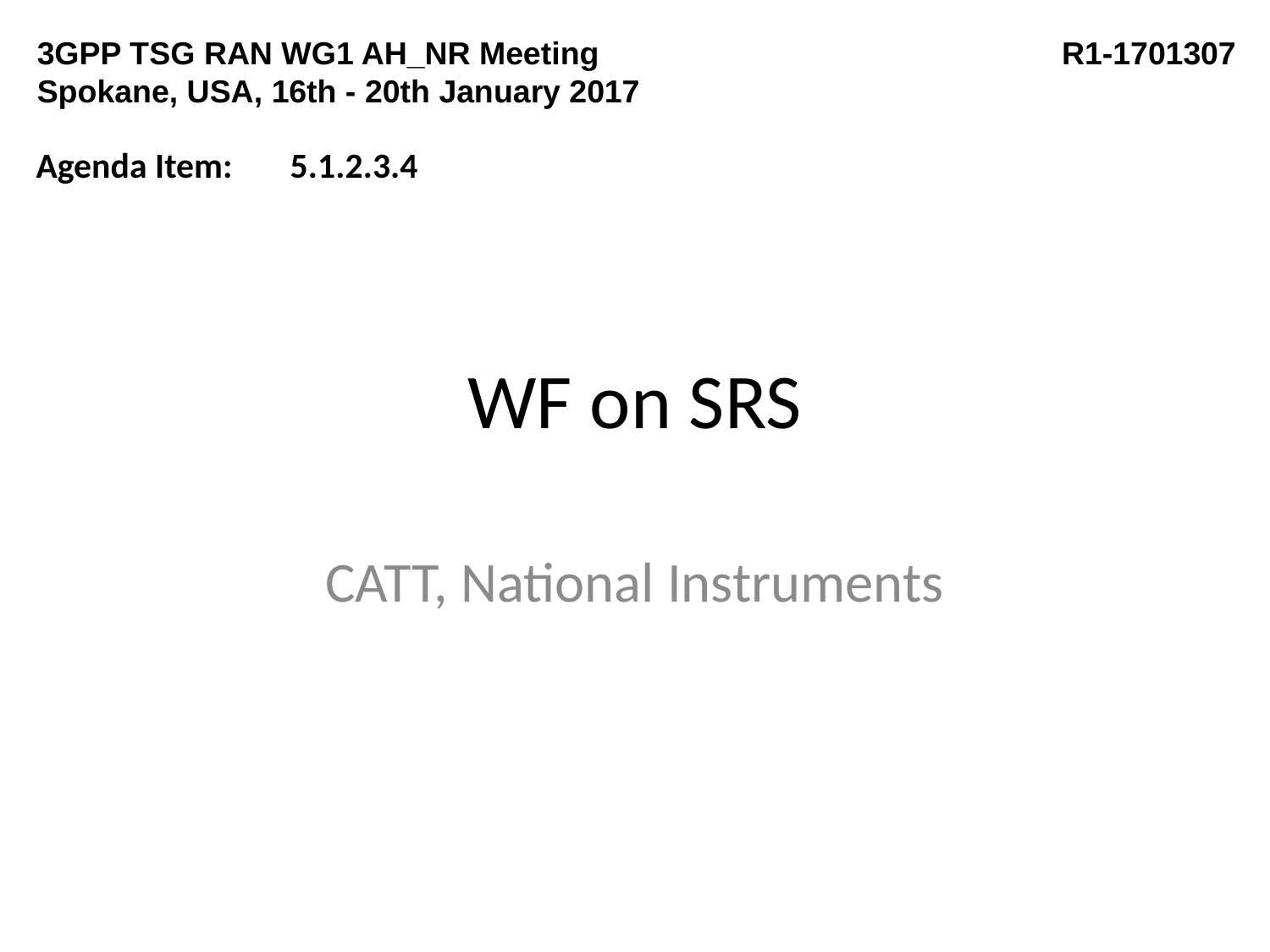

3GPP TSG RAN WG1 AH_NR Meeting                                     	 R1-1701307
Spokane, USA, 16th - 20th January 2017
Agenda Item:	5.1.2.3.4
# WF on SRS
CATT, National Instruments